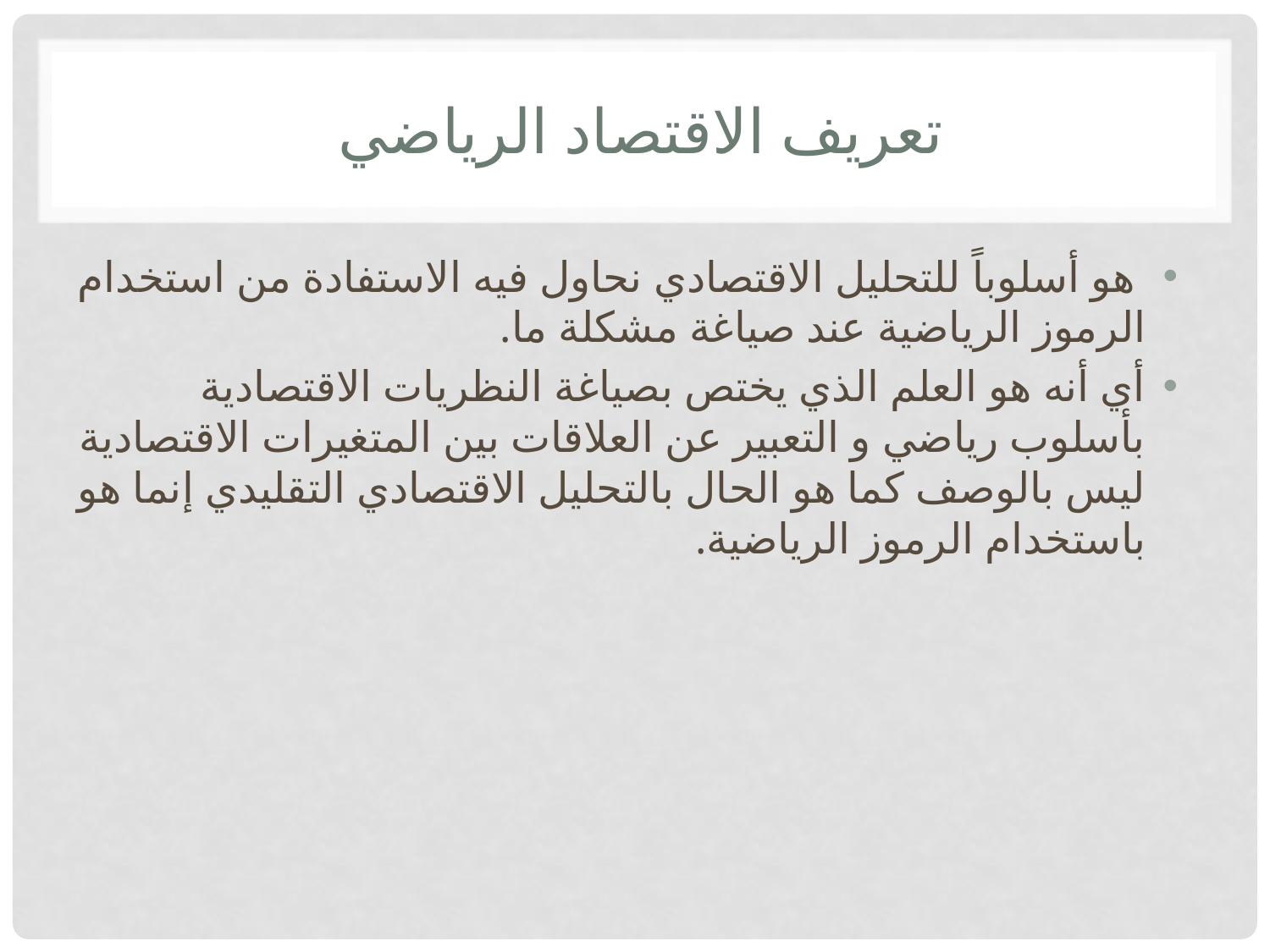

# تعريف الاقتصاد الرياضي
 هو أسلوباً للتحليل الاقتصادي نحاول فيه الاستفادة من استخدام الرموز الرياضية عند صياغة مشكلة ما.
أي أنه هو العلم الذي يختص بصياغة النظريات الاقتصادية بأسلوب رياضي و التعبير عن العلاقات بين المتغيرات الاقتصادية ليس بالوصف كما هو الحال بالتحليل الاقتصادي التقليدي إنما هو باستخدام الرموز الرياضية.